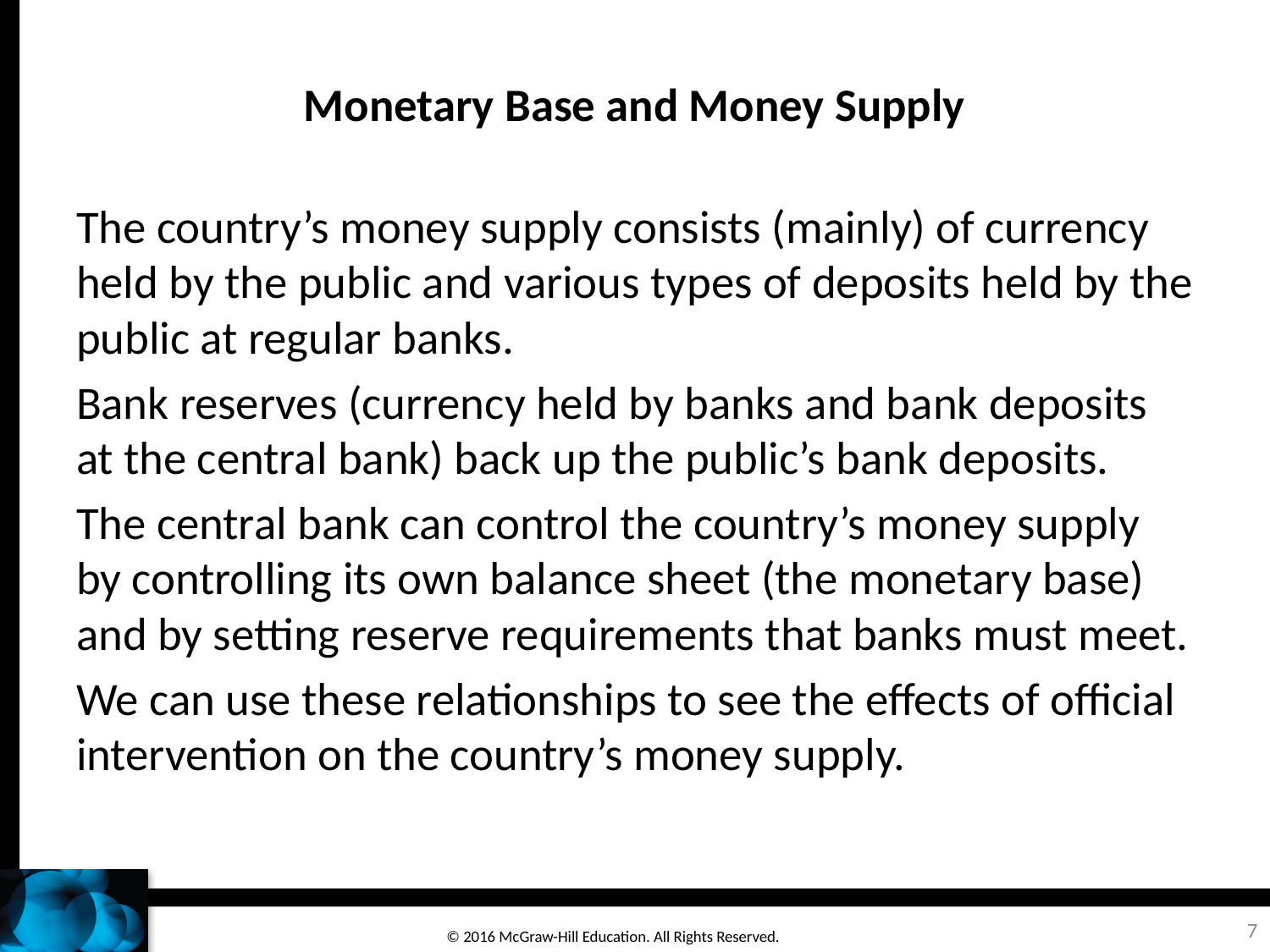

# Monetary Base and Money Supply
The country’s money supply consists (mainly) of currency held by the public and various types of deposits held by the public at regular banks.
Bank reserves (currency held by banks and bank deposits at the central bank) back up the public’s bank deposits.
The central bank can control the country’s money supply by controlling its own balance sheet (the monetary base) and by setting reserve requirements that banks must meet.
We can use these relationships to see the effects of official intervention on the country’s money supply.

7
© 2016 McGraw-Hill Education. All Rights Reserved.